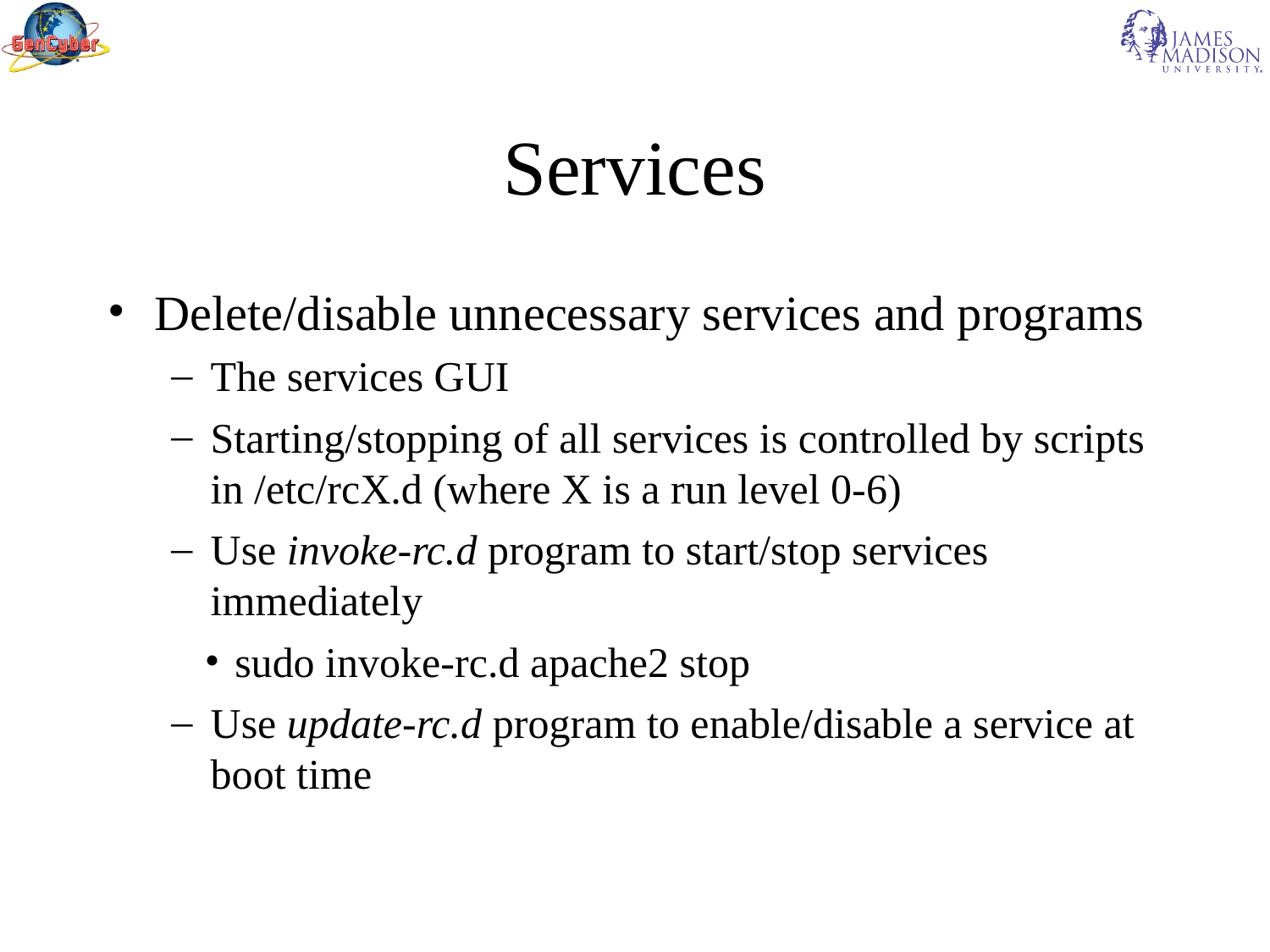

Services
Delete/disable unnecessary services and programs
The services GUI
Starting/stopping of all services is controlled by scripts in /etc/rcX.d (where X is a run level 0-6)
Use invoke-rc.d program to start/stop services immediately
sudo invoke-rc.d apache2 stop
Use update-rc.d program to enable/disable a service at boot time